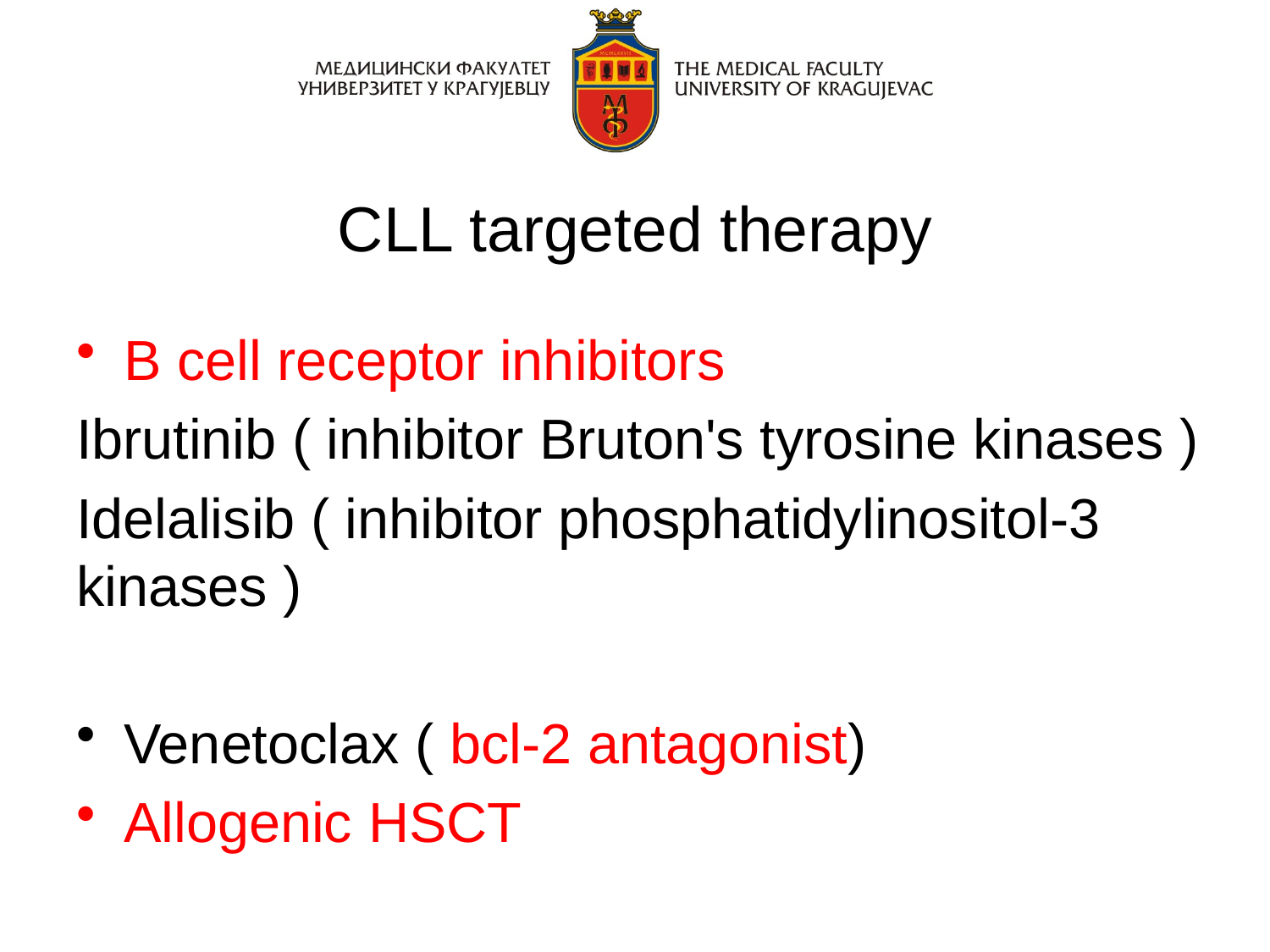

# CLL targeted therapy
B cell receptor inhibitors
Ibrutinib ( inhibitor Bruton's tyrosine kinases )
Idelalisib ( inhibitor phosphatidylinositol-3 kinases )

Venetoclax ( bcl-2 antagonist)
Allogenic HSCT